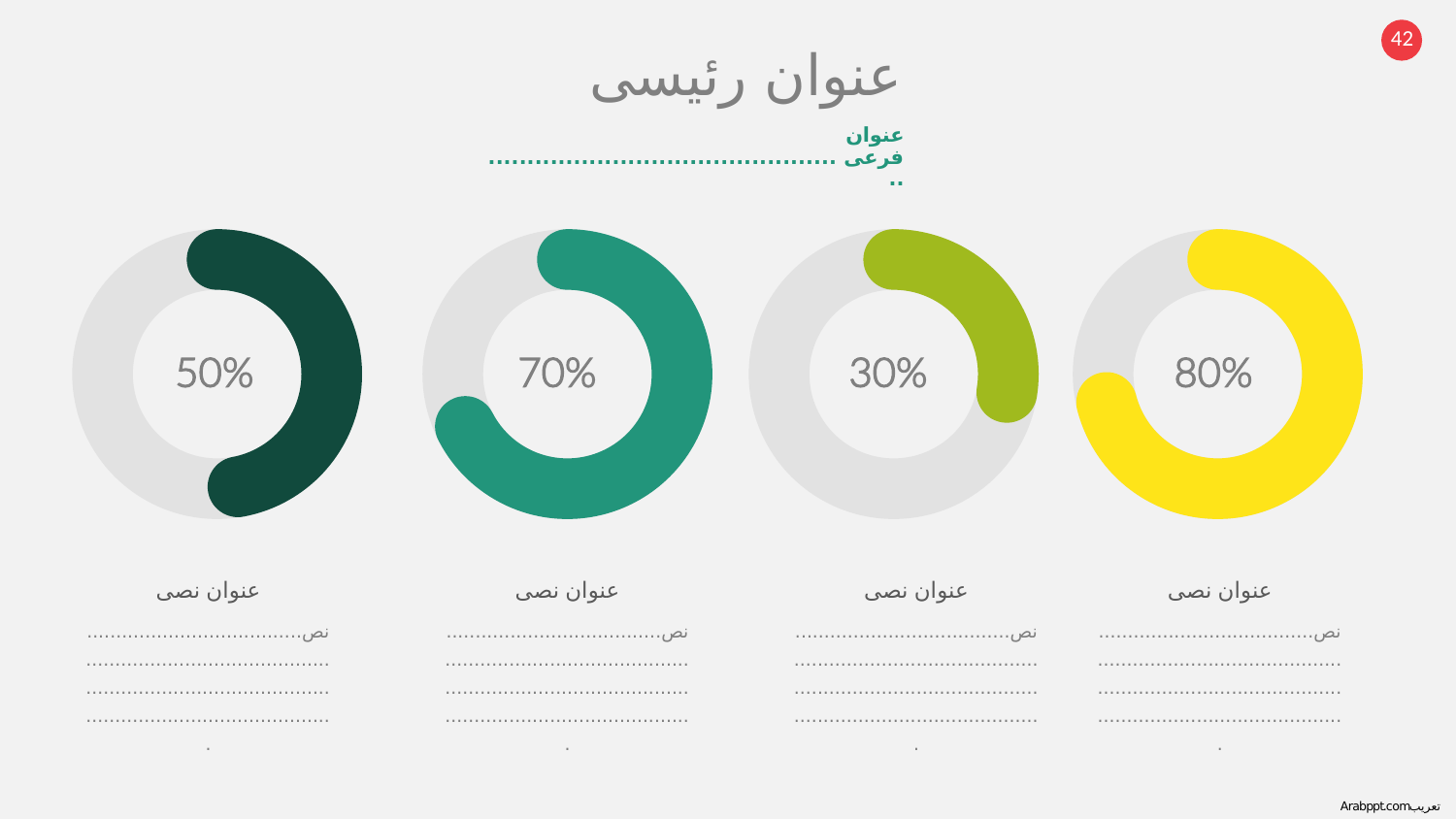

عنوان رئيسى
عنوان فرعى ...............................................

50%
70%
30%
80%
عنوان نصى
نص....................................................................................................................................................................
عنوان نصى
نص....................................................................................................................................................................
عنوان نصى
نص....................................................................................................................................................................
عنوان نصى
نص....................................................................................................................................................................